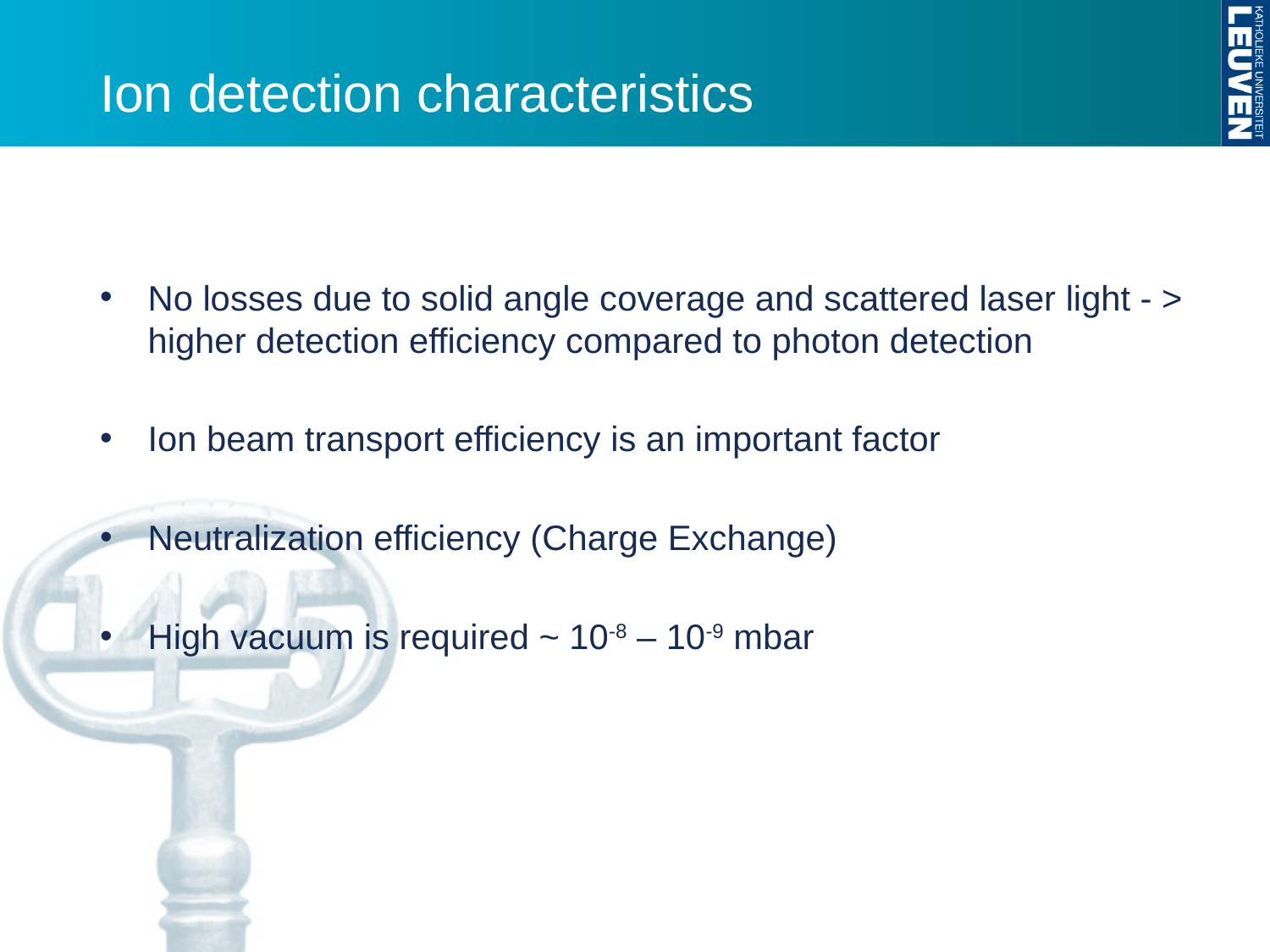

# Ion detection characteristics

No losses due to solid angle coverage and scattered laser light - > higher detection efficiency compared to photon detection

Ion beam transport efficiency is an important factor

Neutralization efficiency (Charge Exchange)

High vacuum is required ~ 10-8 – 10-9 mbar